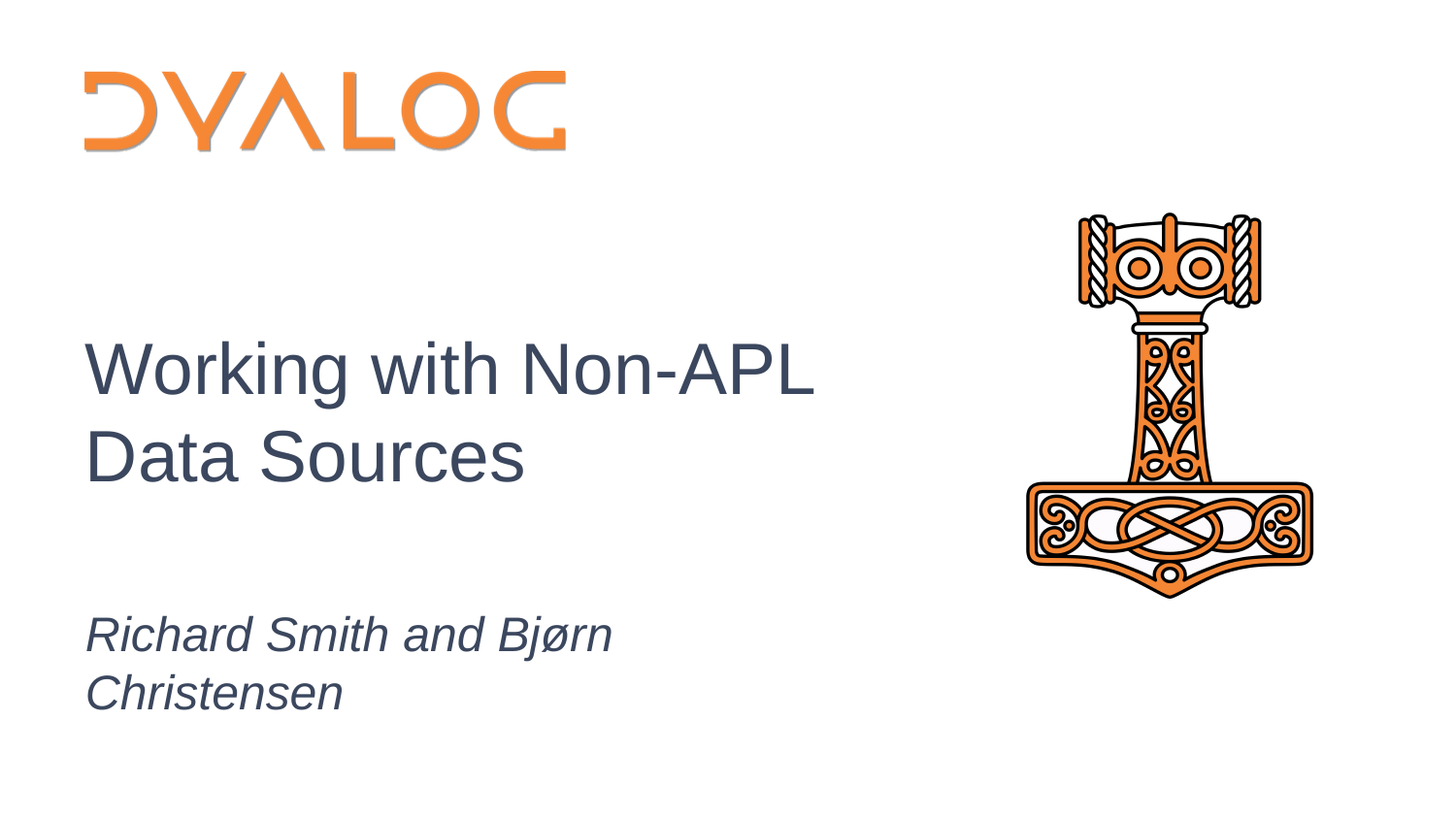

# Working with Non-APL Data Sources
Richard Smith and Bjørn Christensen